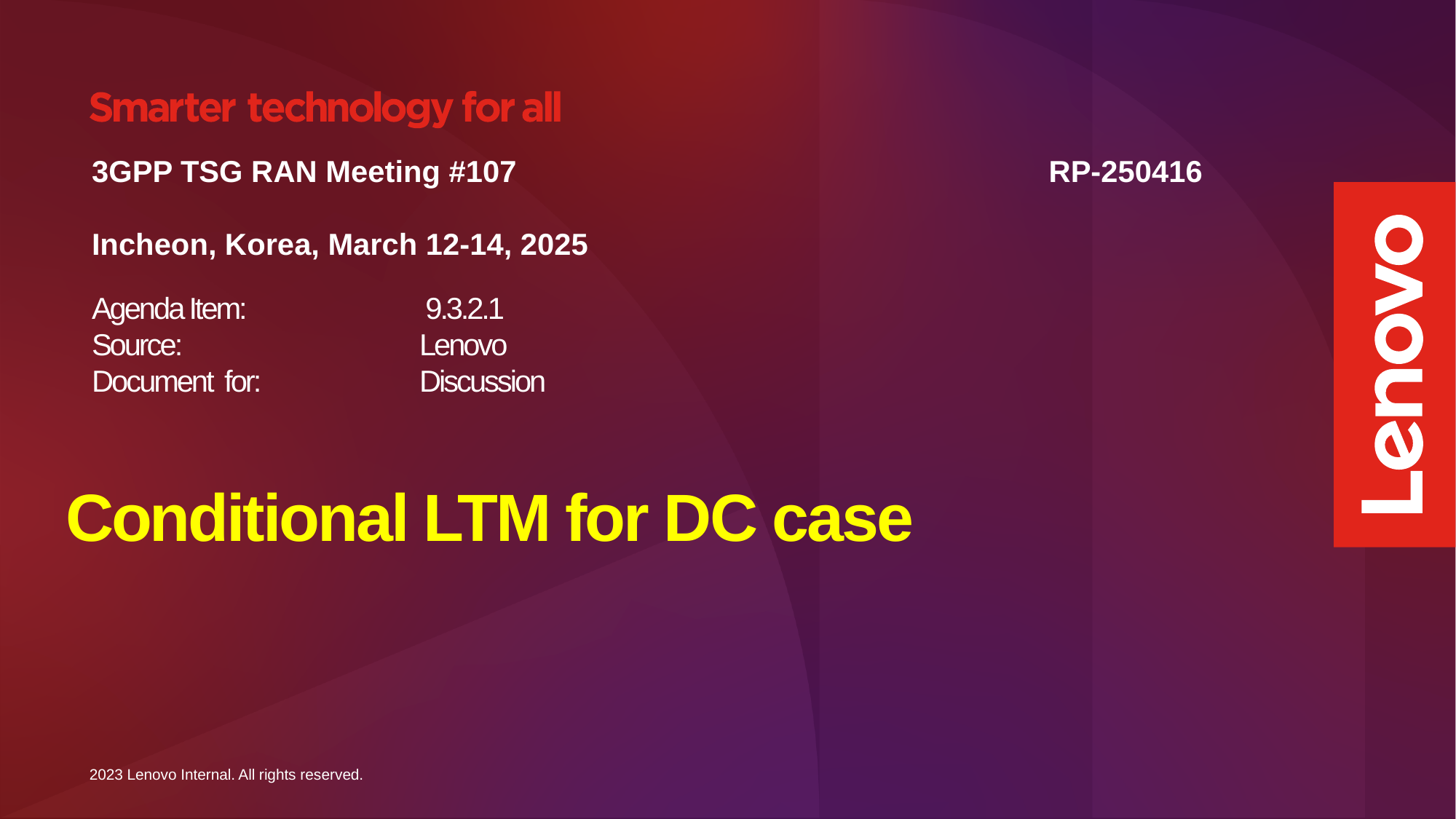

3GPP TSG RAN Meeting #107				                       RP-250416
Incheon, Korea, March 12-14, 2025
Agenda Item:		 9.3.2.1
Source:			Lenovo
Document  for:		Discussion
# Conditional LTM for DC case